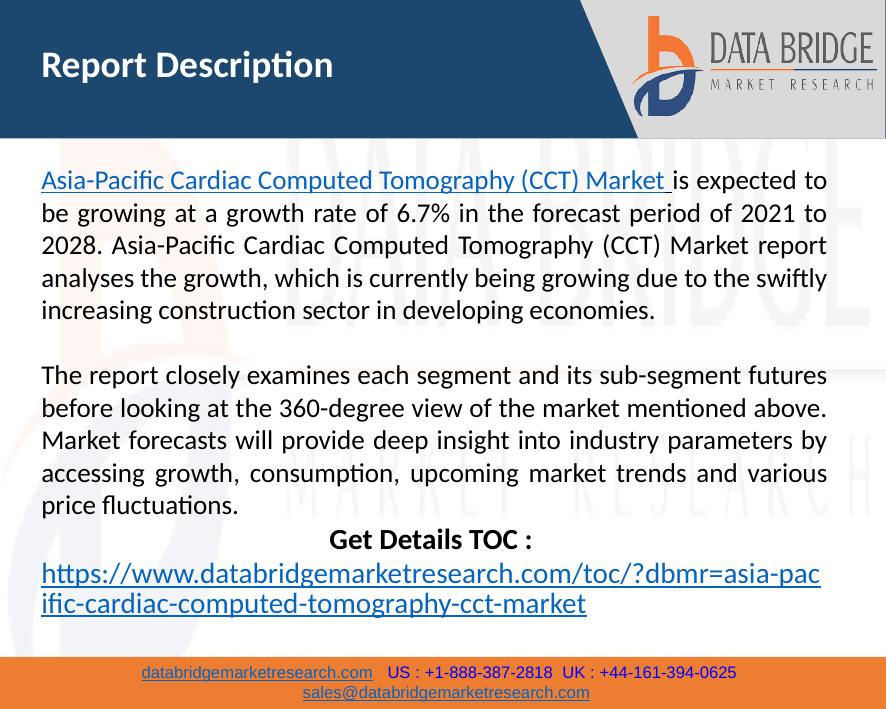

Report Description
Asia-Pacific Cardiac Computed Tomography (CCT) Market is expected to be growing at a growth rate of 6.7% in the forecast period of 2021 to 2028. Asia-Pacific Cardiac Computed Tomography (CCT) Market report analyses the growth, which is currently being growing due to the swiftly increasing construction sector in developing economies.

The report closely examines each segment and its sub-segment futures before looking at the 360-degree view of the market mentioned above. Market forecasts will provide deep insight into industry parameters by accessing growth, consumption, upcoming market trends and various price fluctuations.
Get Details TOC : https://www.databridgemarketresearch.com/toc/?dbmr=asia-pacific-cardiac-computed-tomography-cct-market
3